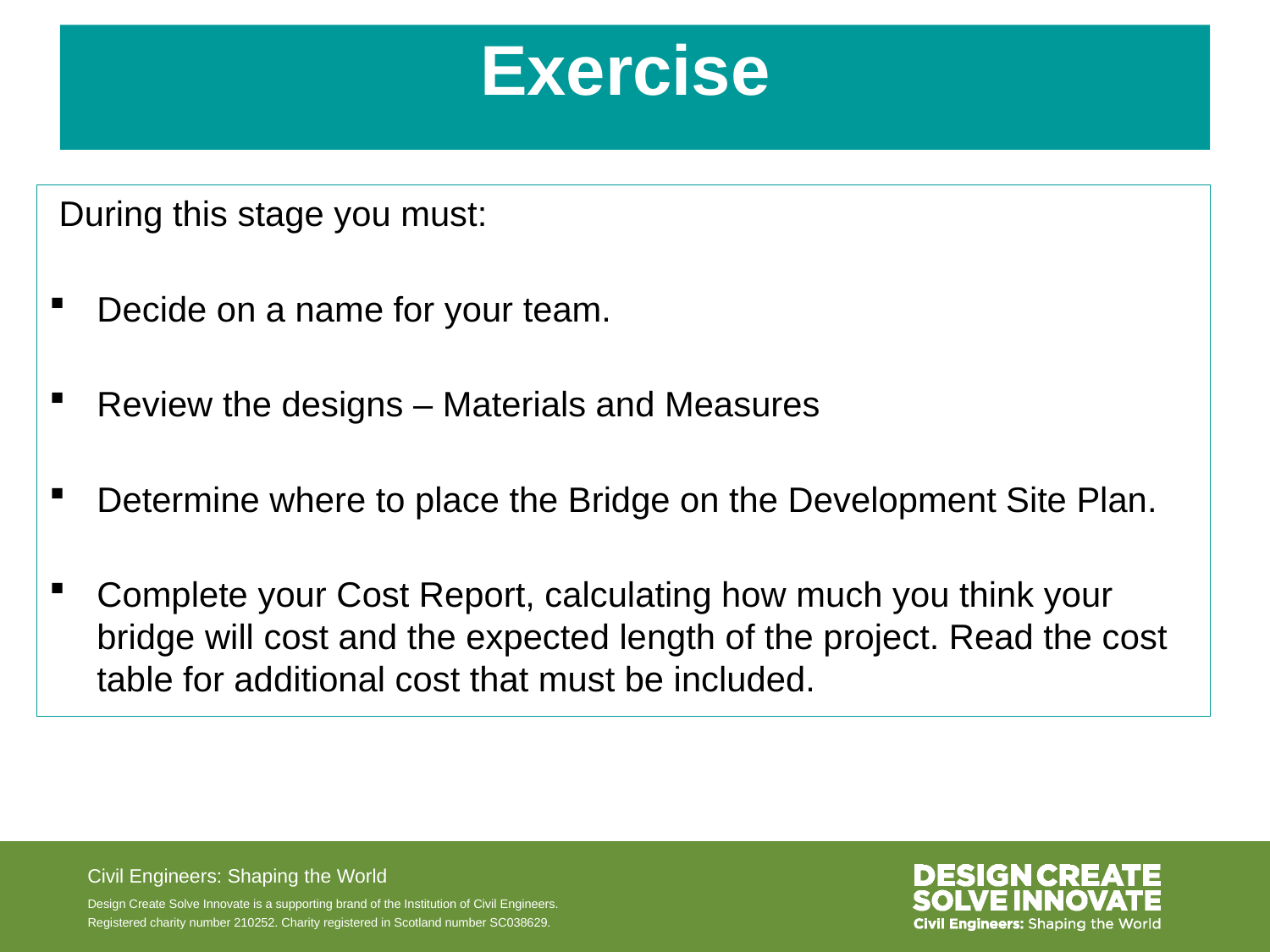

# Exercise
 During this stage you must:
Decide on a name for your team.
Review the designs – Materials and Measures
Determine where to place the Bridge on the Development Site Plan.
Complete your Cost Report, calculating how much you think your bridge will cost and the expected length of the project. Read the cost table for additional cost that must be included.